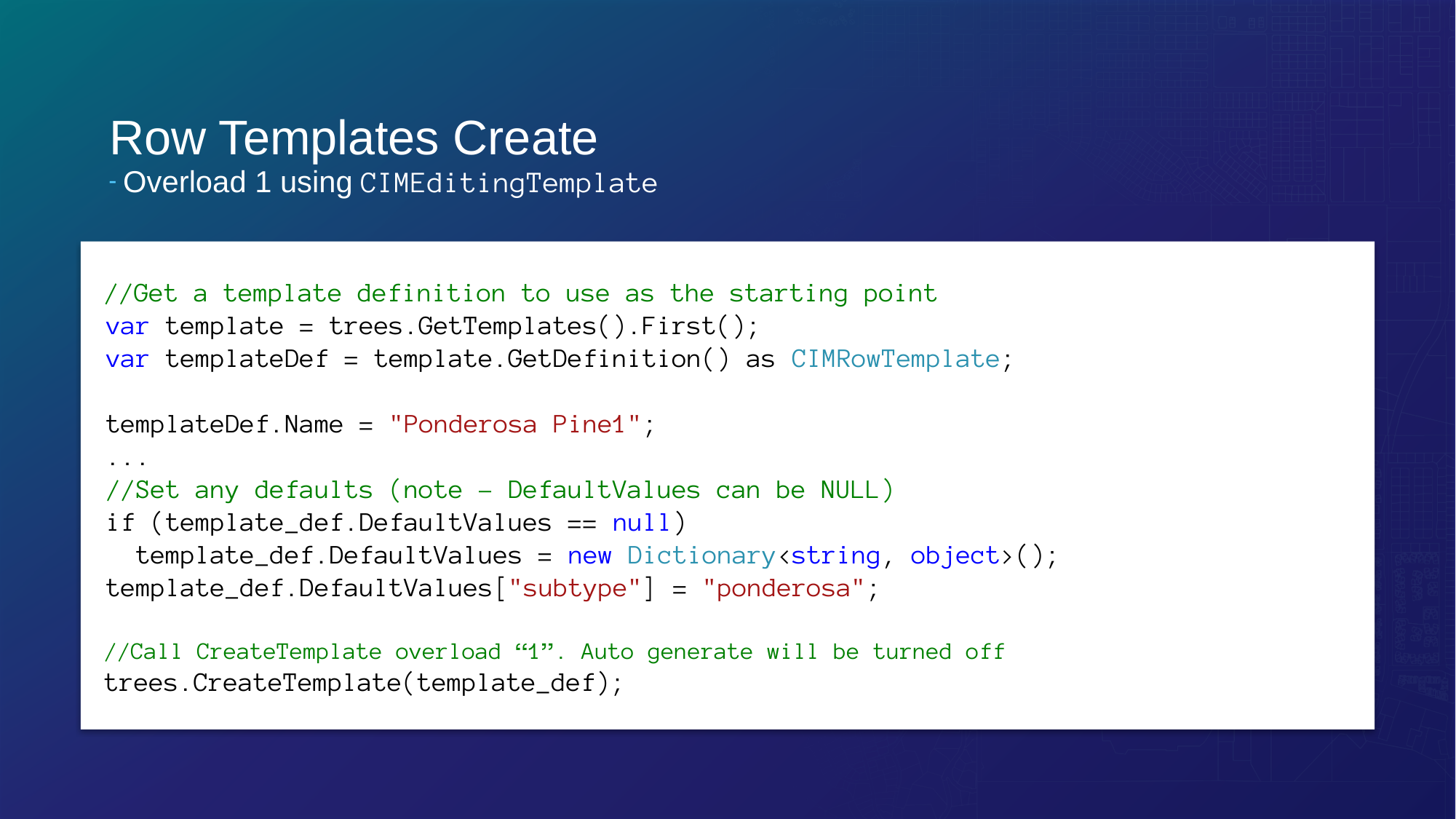

# Row Templates Create
Overload 1 using CIMEditingTemplate

 //Get a template definition to use as the starting point
 var template = trees.GetTemplates().First();
 var templateDef = template.GetDefinition() as CIMRowTemplate;

 templateDef.Name = "Ponderosa Pine1";
 ...
 //Set any defaults (note – DefaultValues can be NULL)
 if (template_def.DefaultValues == null)
   template_def.DefaultValues = new Dictionary<string, object>();
 template_def.DefaultValues["subtype"] = "ponderosa";

 //Call CreateTemplate overload “1”. Auto generate will be turned off
 trees.CreateTemplate(template_def);